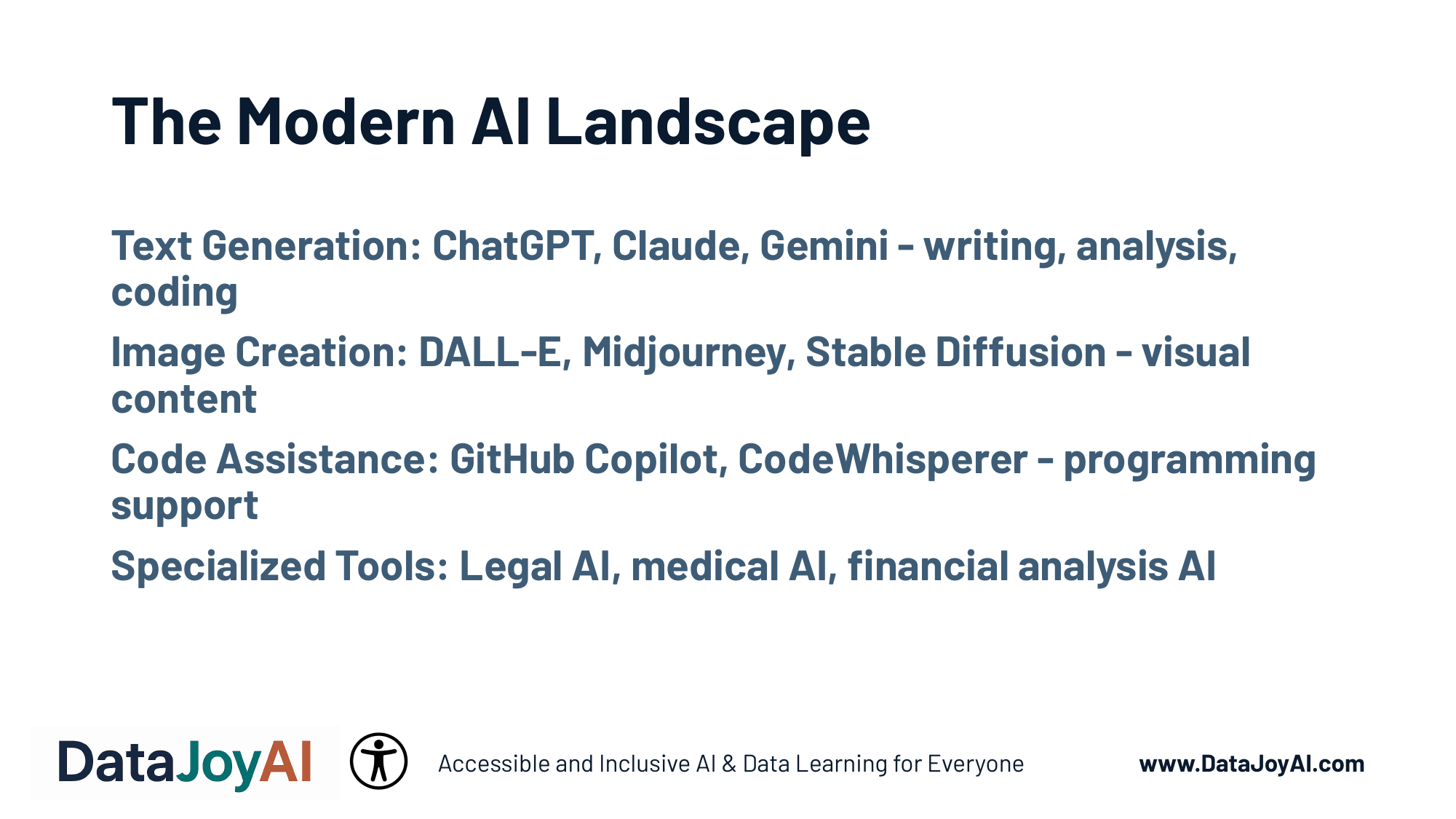

# The Modern AI Landscape
Text Generation: ChatGPT, Claude, Gemini - writing, analysis, coding
Image Creation: DALL-E, Midjourney, Stable Diffusion - visual content
Code Assistance: GitHub Copilot, CodeWhisperer - programming support
Specialized Tools: Legal AI, medical AI, financial analysis AI